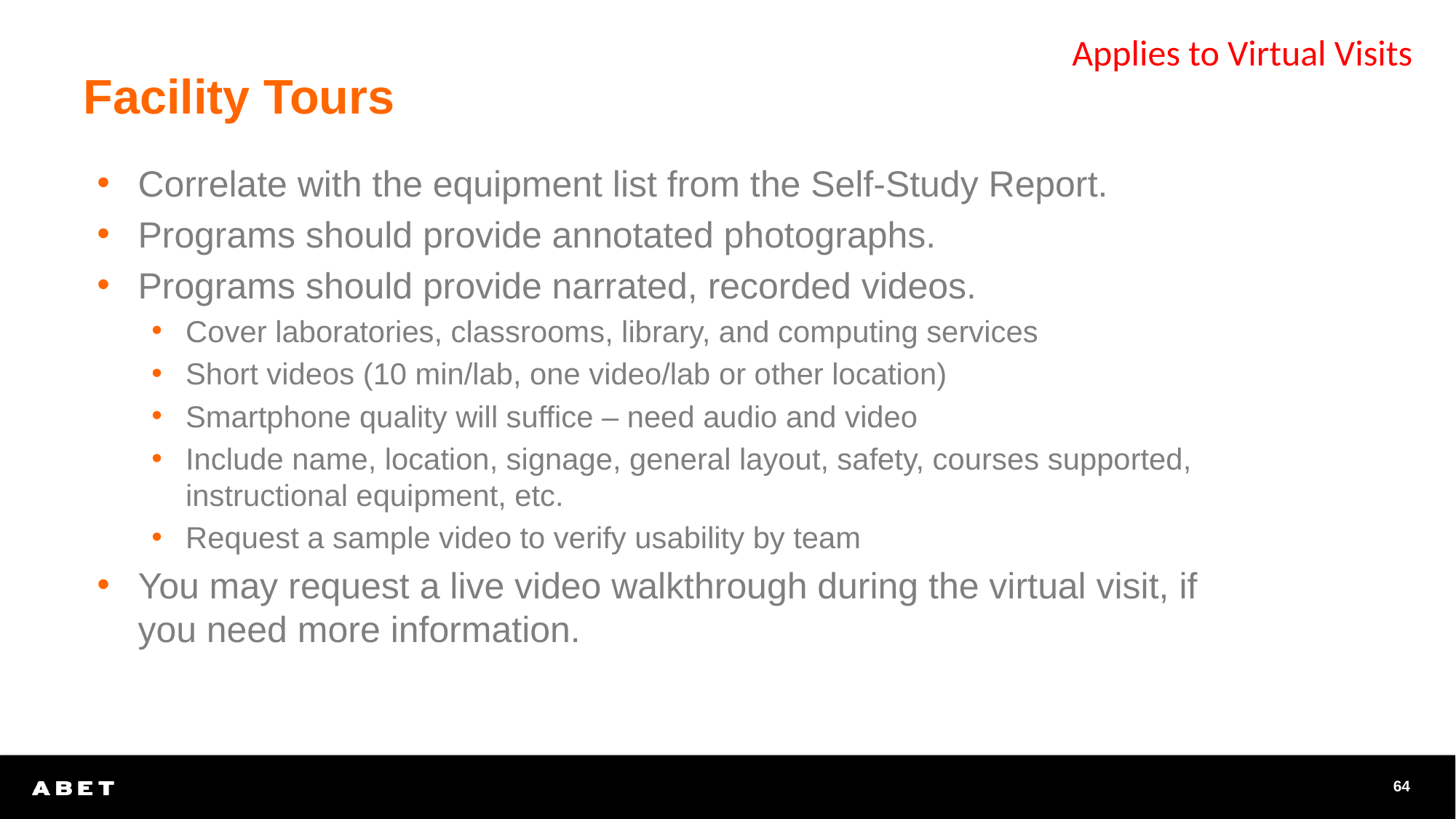

Applies to Virtual Visits
# Facility Tours
Correlate with the equipment list from the Self-Study Report.
Programs should provide annotated photographs.
Programs should provide narrated, recorded videos.
Cover laboratories, classrooms, library, and computing services
Short videos (10 min/lab, one video/lab or other location)
Smartphone quality will suffice – need audio and video
Include name, location, signage, general layout, safety, courses supported, instructional equipment, etc.
Request a sample video to verify usability by team
You may request a live video walkthrough during the virtual visit, if you need more information.